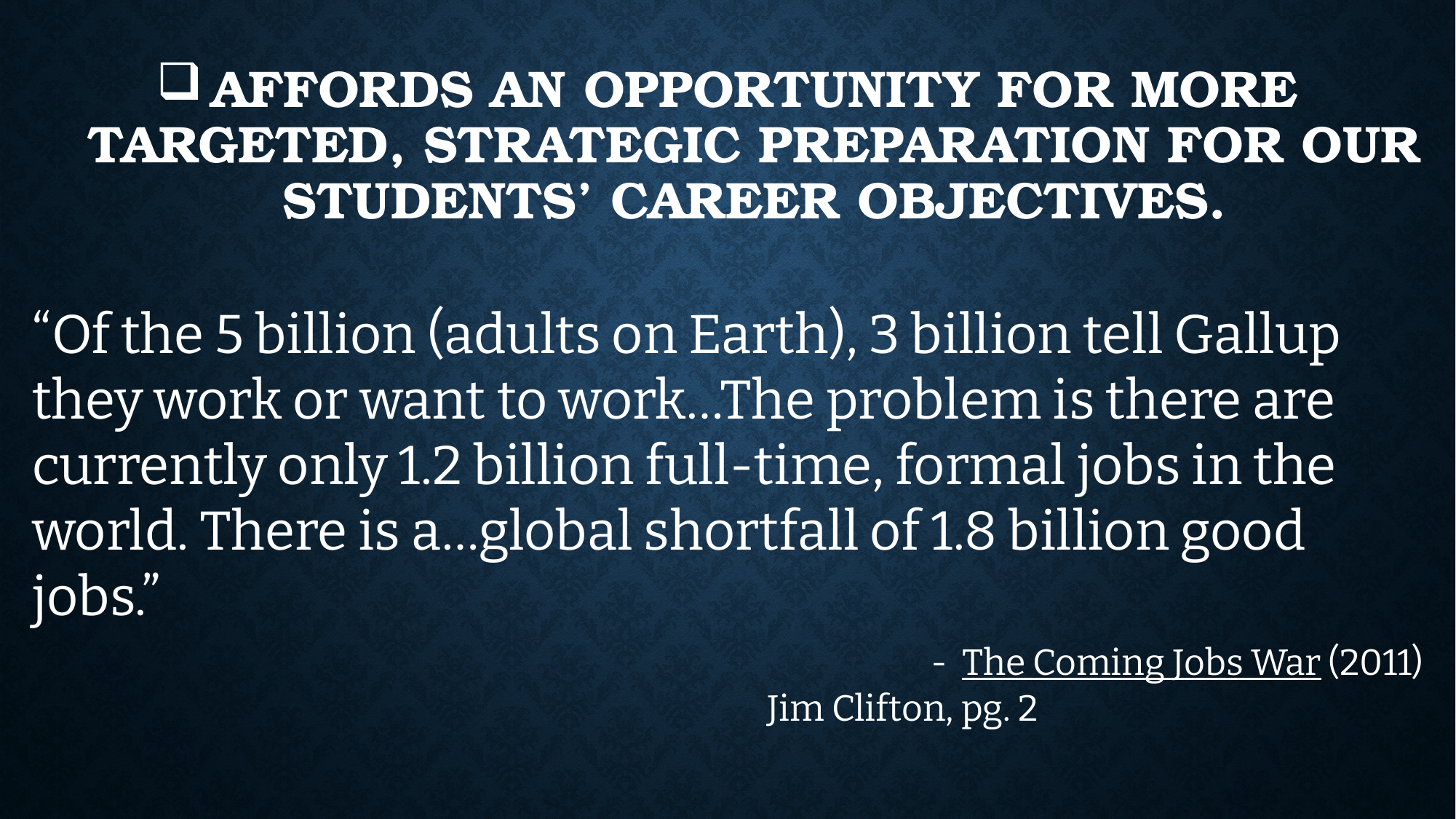

# Affords an opportunity for more targeted, strategic preparation for our students’ career objectives.

“Of the 5 billion (adults on Earth), 3 billion tell Gallup they work or want to work…The problem is there are currently only 1.2 billion full-time, formal jobs in the world. There is a…global shortfall of 1.8 billion good jobs.”
			-  The Coming Jobs War (2011)
                                                                                                     Jim Clifton, pg. 2